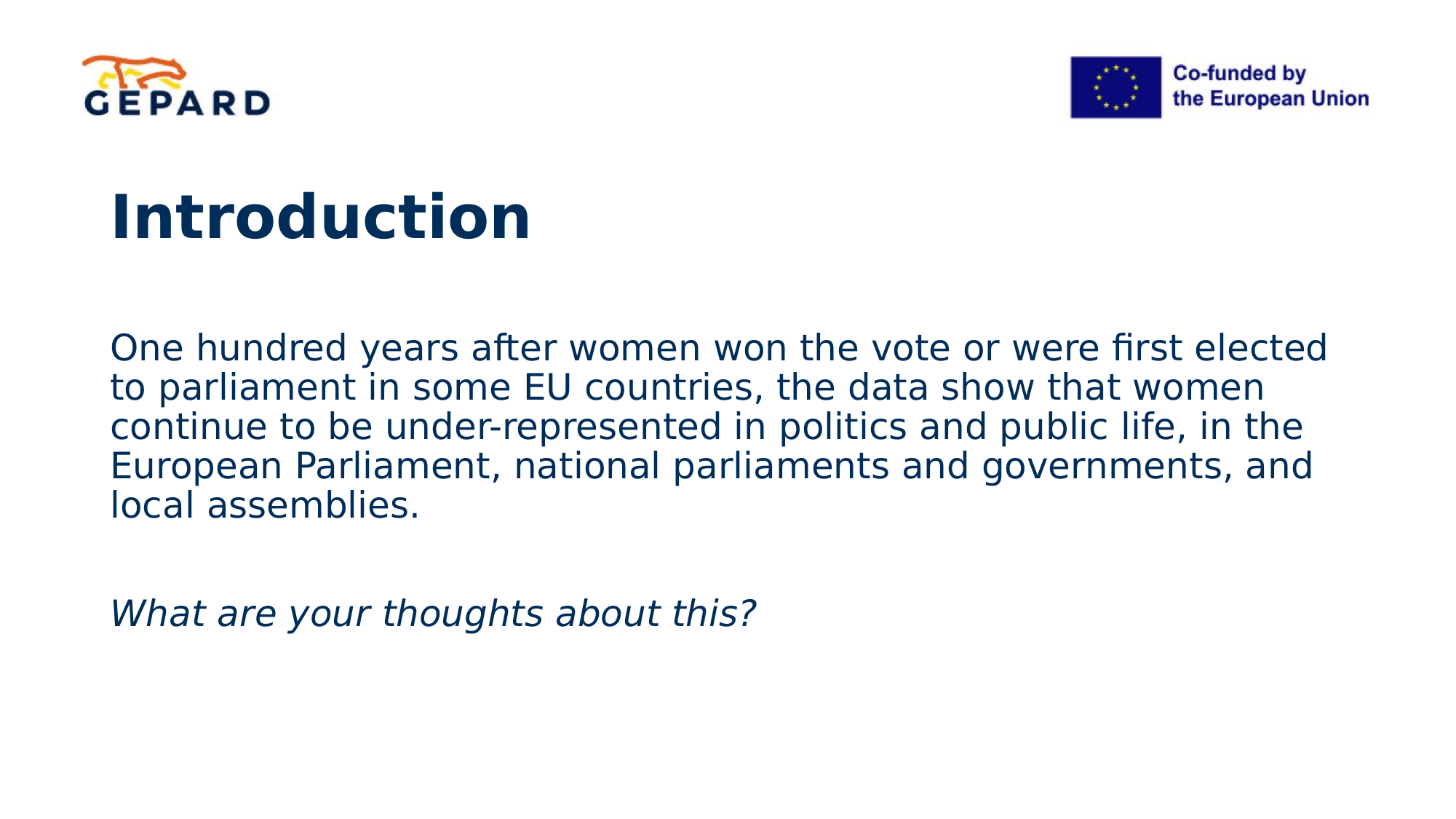

# Introduction
One hundred years after women won the vote or were first elected to parliament in some EU countries, the data show that women continue to be under-represented in politics and public life, in the European Parliament, national parliaments and governments, and local assemblies.

What are your thoughts about this?